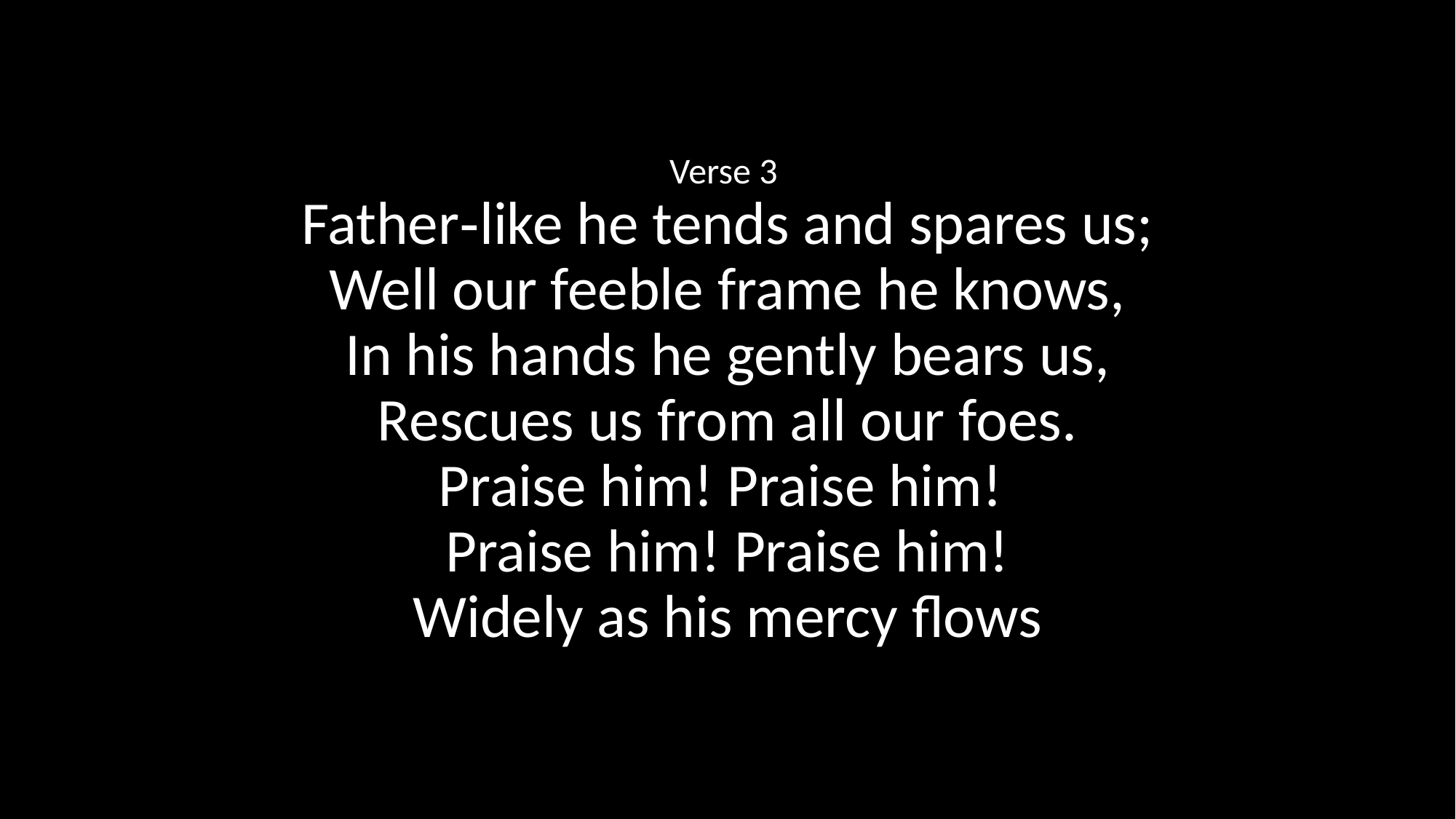

Verse 3
Father‑like he tends and spares us;
Well our feeble frame he knows,
In his hands he gently bears us,
Rescues us from all our foes.
Praise him! Praise him!
Praise him! Praise him!
Widely as his mercy flows